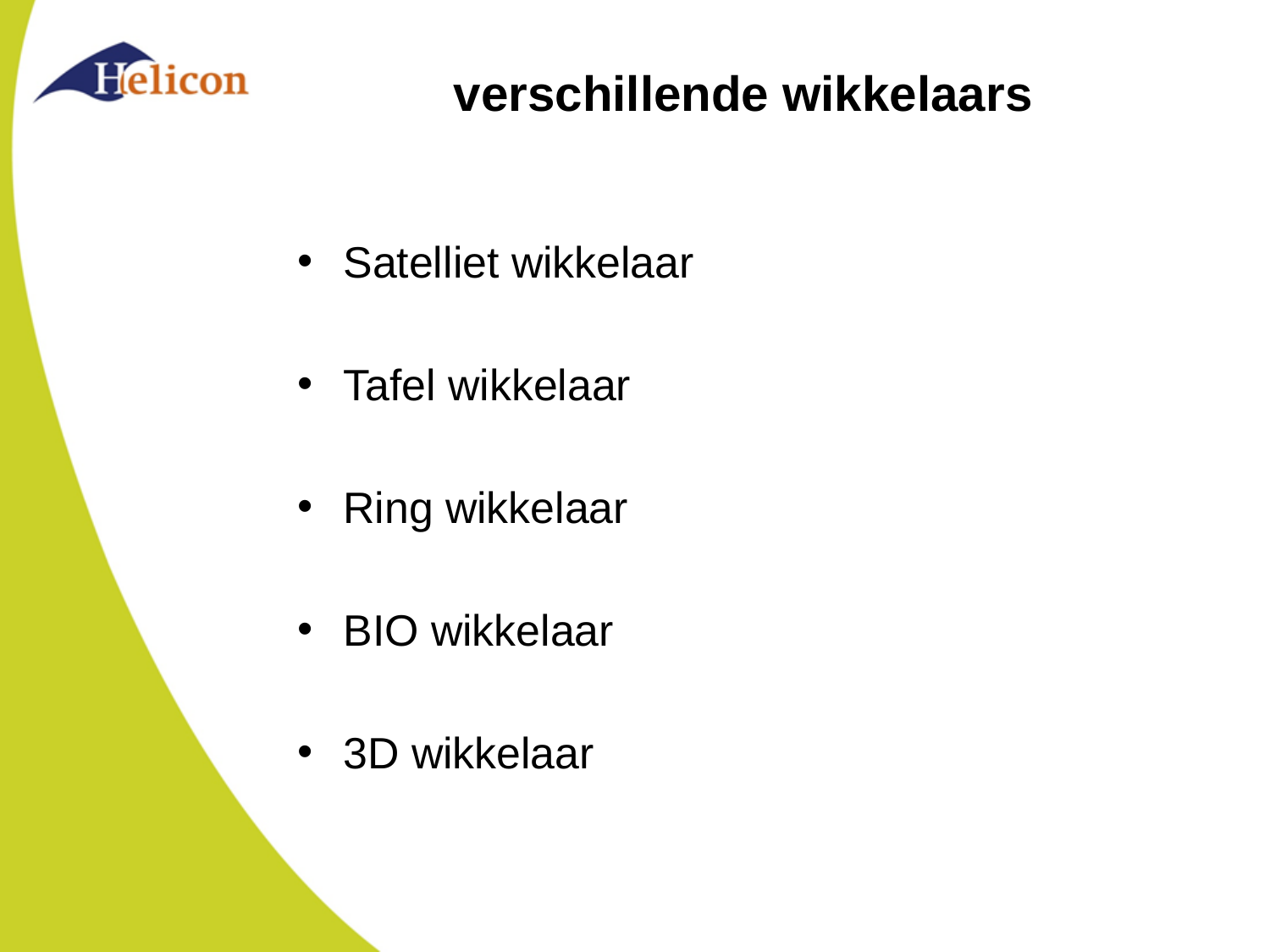

# verschillende wikkelaars

Satelliet wikkelaar

Tafel wikkelaar

Ring wikkelaar

BIO wikkelaar

3D wikkelaar